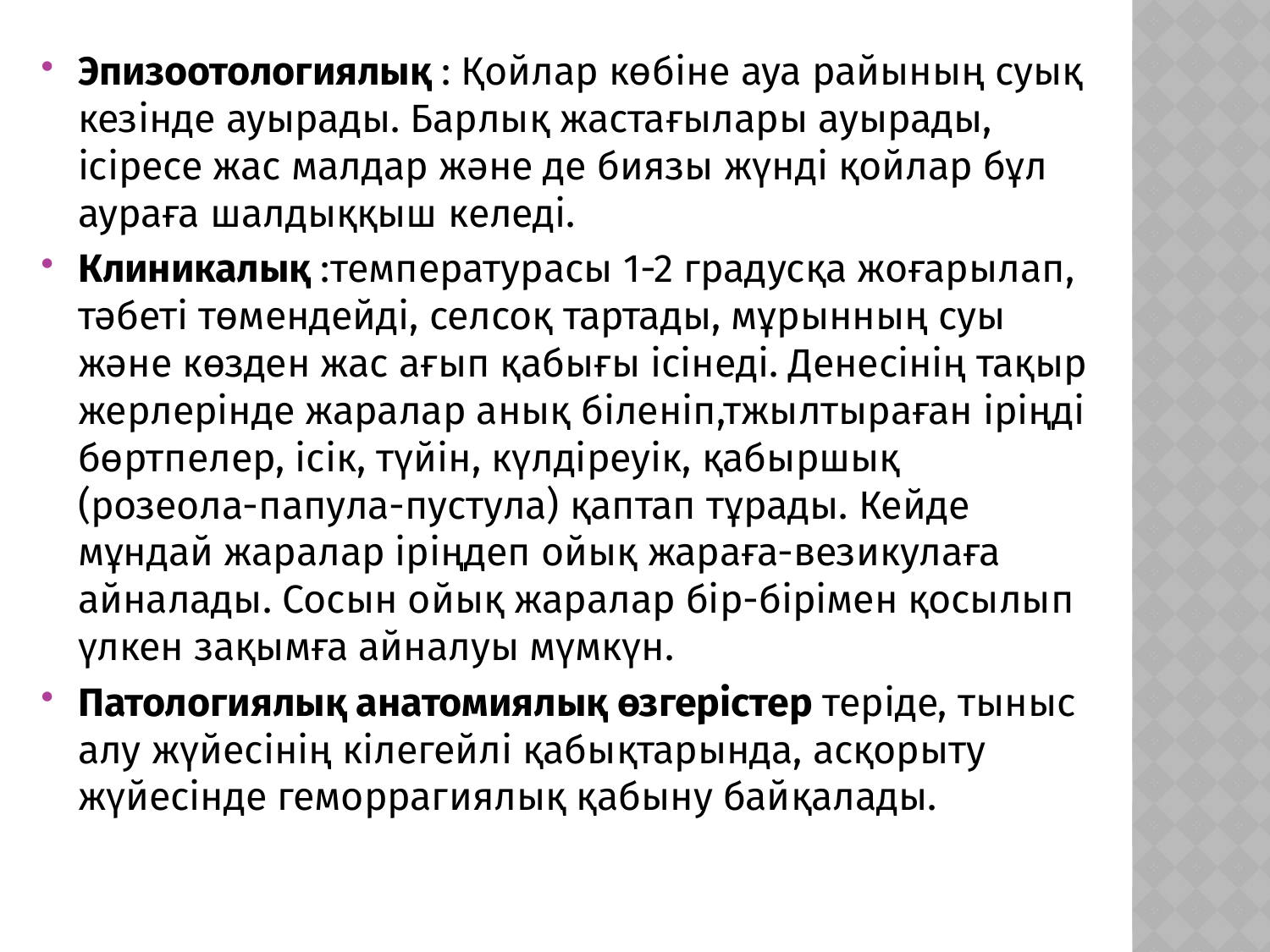

Эпизоотологиялық : Қойлар көбіне ауа райының суық кезінде ауырады. Барлық жастағылары ауырады, ісіресе жас малдар және де биязы жүнді қойлар бұл аураға шалдыққыш келеді.
Клиникалық :температурасы 1-2 градусқа жоғарылап, тәбеті төмендейді, селсоқ тартады, мұрынның суы және көзден жас ағып қабығы ісінеді. Денесінің тақыр жерлерінде жаралар анық біленіп,тжылтыраған іріңді бөртпелер, ісік, түйін, күлдіреуік, қабыршық (розеола-папула-пустула) қаптап тұрады. Кейде мұндай жаралар іріңдеп ойық жараға-везикулаға айналады. Сосын ойық жаралар бір-бірімен қосылып үлкен зақымға айналуы мүмкүн.
Патологиялық анатомиялық өзгерістер теріде, тыныс алу жүйесінің кілегейлі қабықтарында, асқорыту жүйесінде геморрагиялық қабыну байқалады.